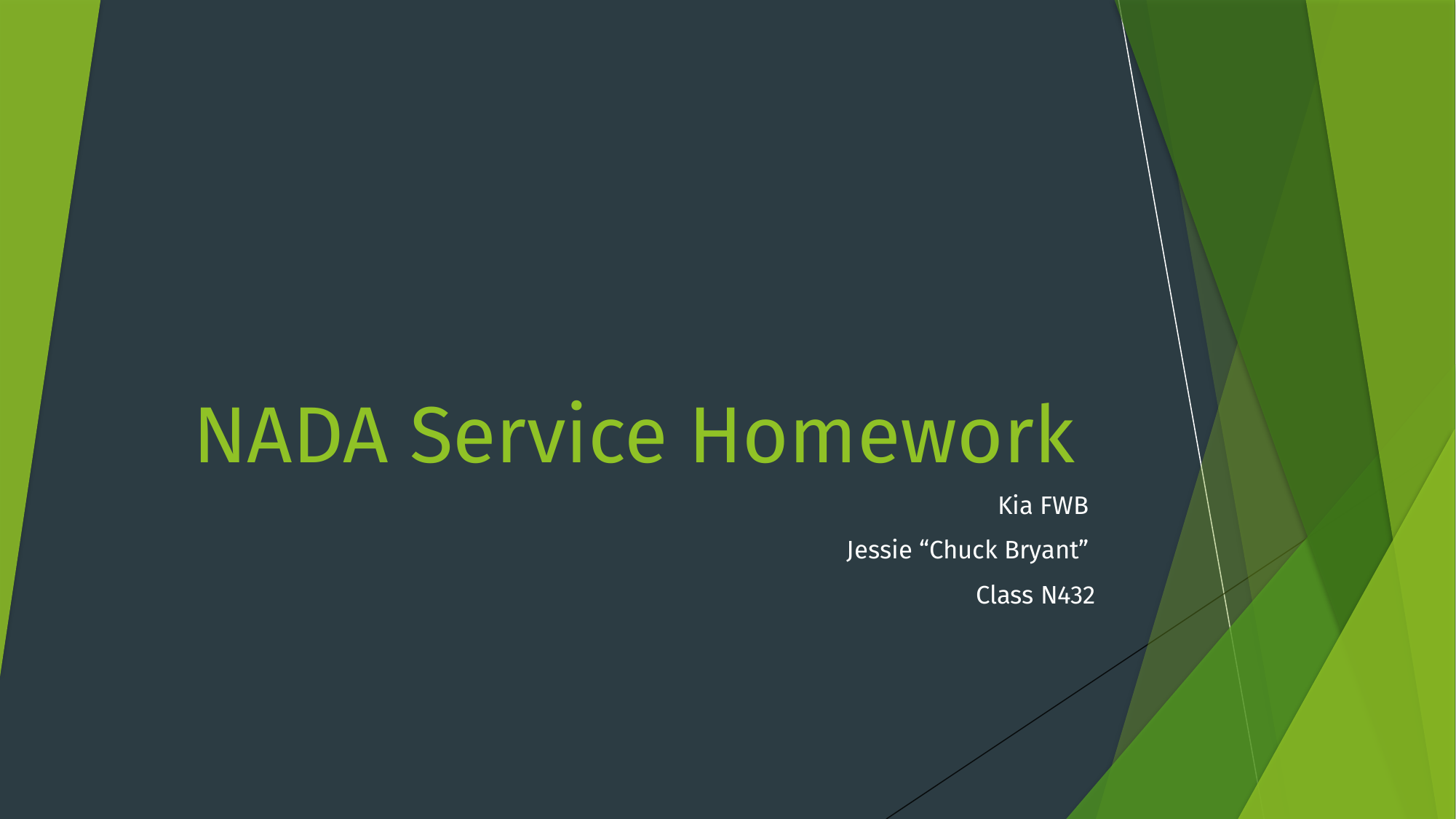

# NADA Service Homework
Kia FWB
Jessie “Chuck Bryant”
Class N432